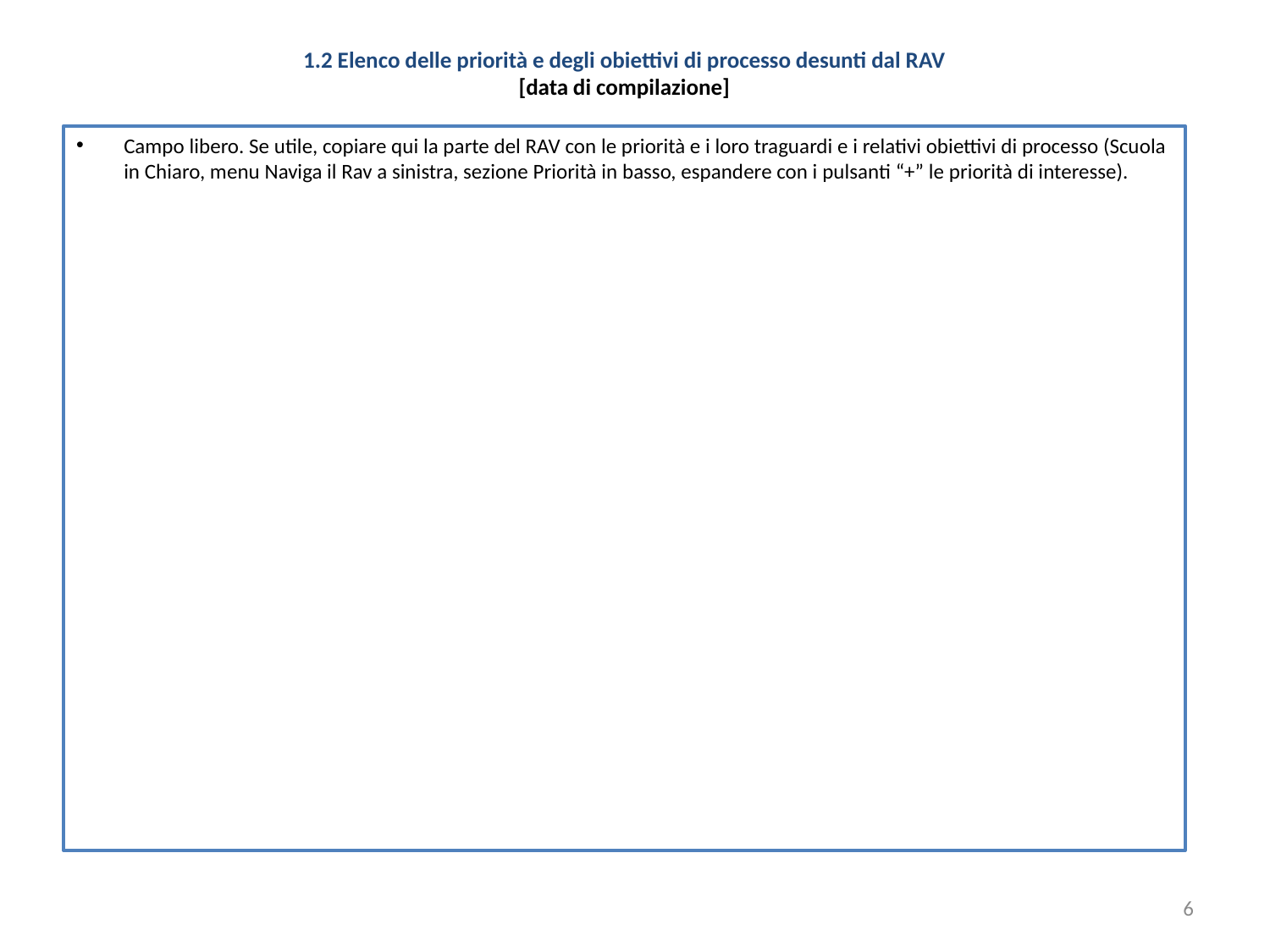

# 1.2 Elenco delle priorità e degli obiettivi di processo desunti dal RAV [data di compilazione]
Campo libero. Se utile, copiare qui la parte del RAV con le priorità e i loro traguardi e i relativi obiettivi di processo (Scuola in Chiaro, menu Naviga il Rav a sinistra, sezione Priorità in basso, espandere con i pulsanti “+” le priorità di interesse).
6